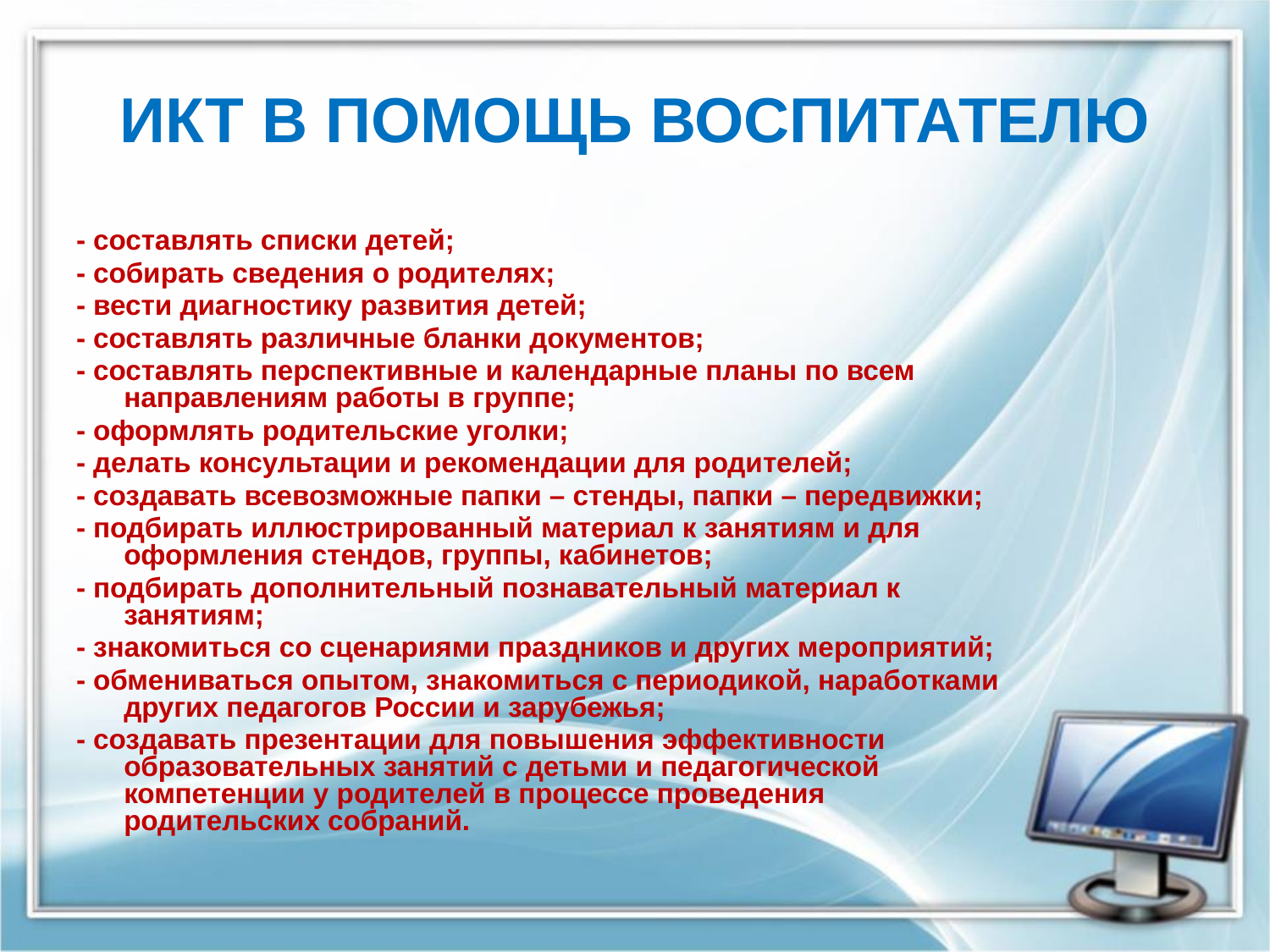

# ИКТ В ПОМОЩЬ ВОСПИТАТЕЛЮ
- составлять списки детей;
- собирать сведения о родителях;
- вести диагностику развития детей;
- составлять различные бланки документов;
- составлять перспективные и календарные планы по всем направлениям работы в группе;
- оформлять родительские уголки;
- делать консультации и рекомендации для родителей;
- создавать всевозможные папки – стенды, папки – передвижки;
- подбирать иллюстрированный материал к занятиям и для оформления стендов, группы, кабинетов;
- подбирать дополнительный познавательный материал к занятиям;
- знакомиться со сценариями праздников и других мероприятий;
- обмениваться опытом, знакомиться с периодикой, наработками других педагогов России и зарубежья;
- создавать презентации для повышения эффективности образовательных занятий с детьми и педагогической компетенции у родителей в процессе проведения родительских собраний.